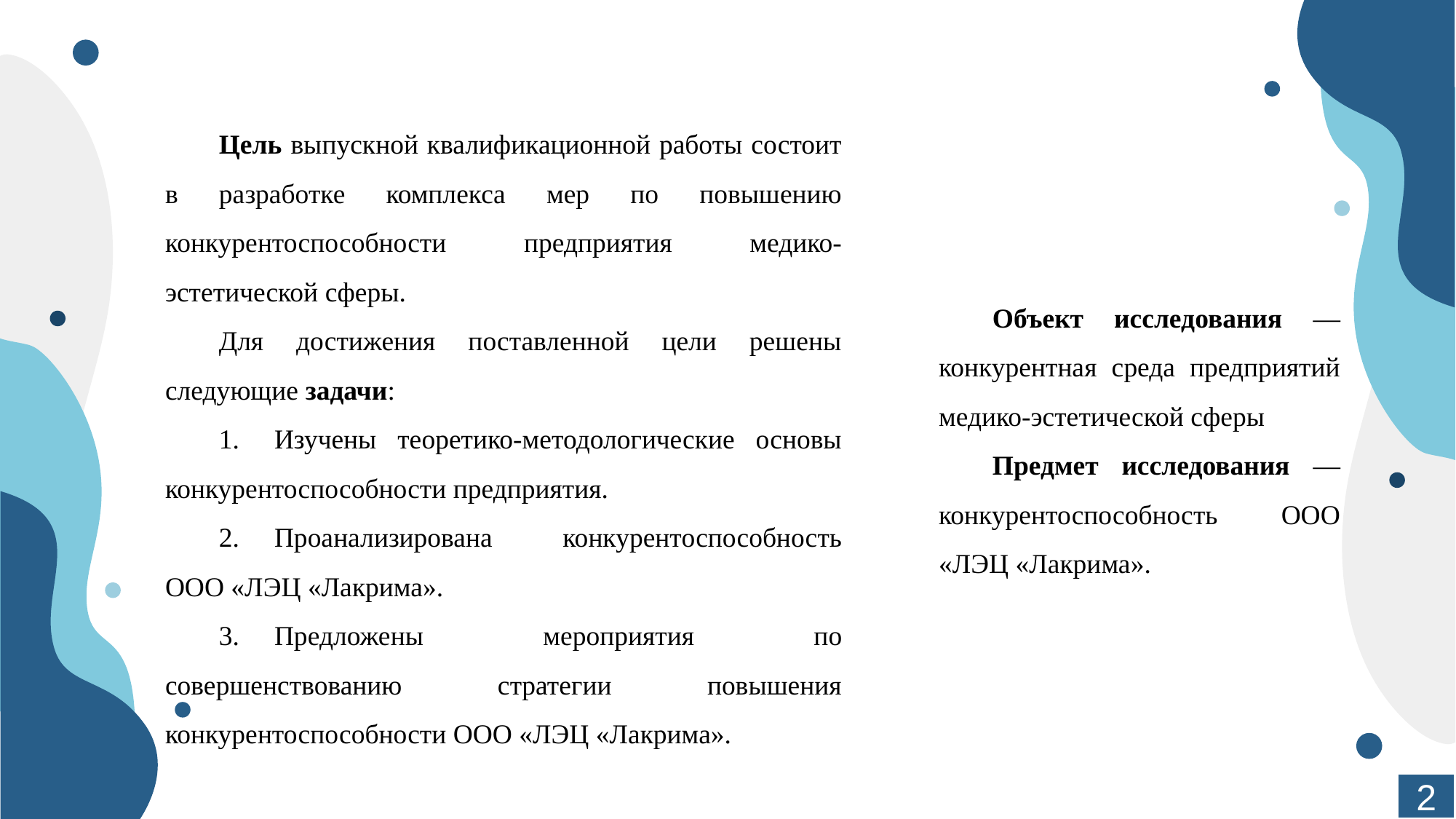

Цель выпускной квалификационной работы состоит в разработке комплекса мер по повышению конкурентоспособности предприятия медико-эстетической сферы.
Для достижения поставленной цели решены следующие задачи:
1.	Изучены теоретико-методологические основы конкурентоспособности предприятия.
2.	Проанализирована конкурентоспособность ООО «ЛЭЦ «Лакрима».
3.	Предложены мероприятия по совершенствованию стратегии повышения конкурентоспособности ООО «ЛЭЦ «Лакрима».
Объект исследования — конкурентная среда предприятий медико-эстетической сферы
Предмет исследования — конкурентоспособность ООО «ЛЭЦ «Лакрима».
2